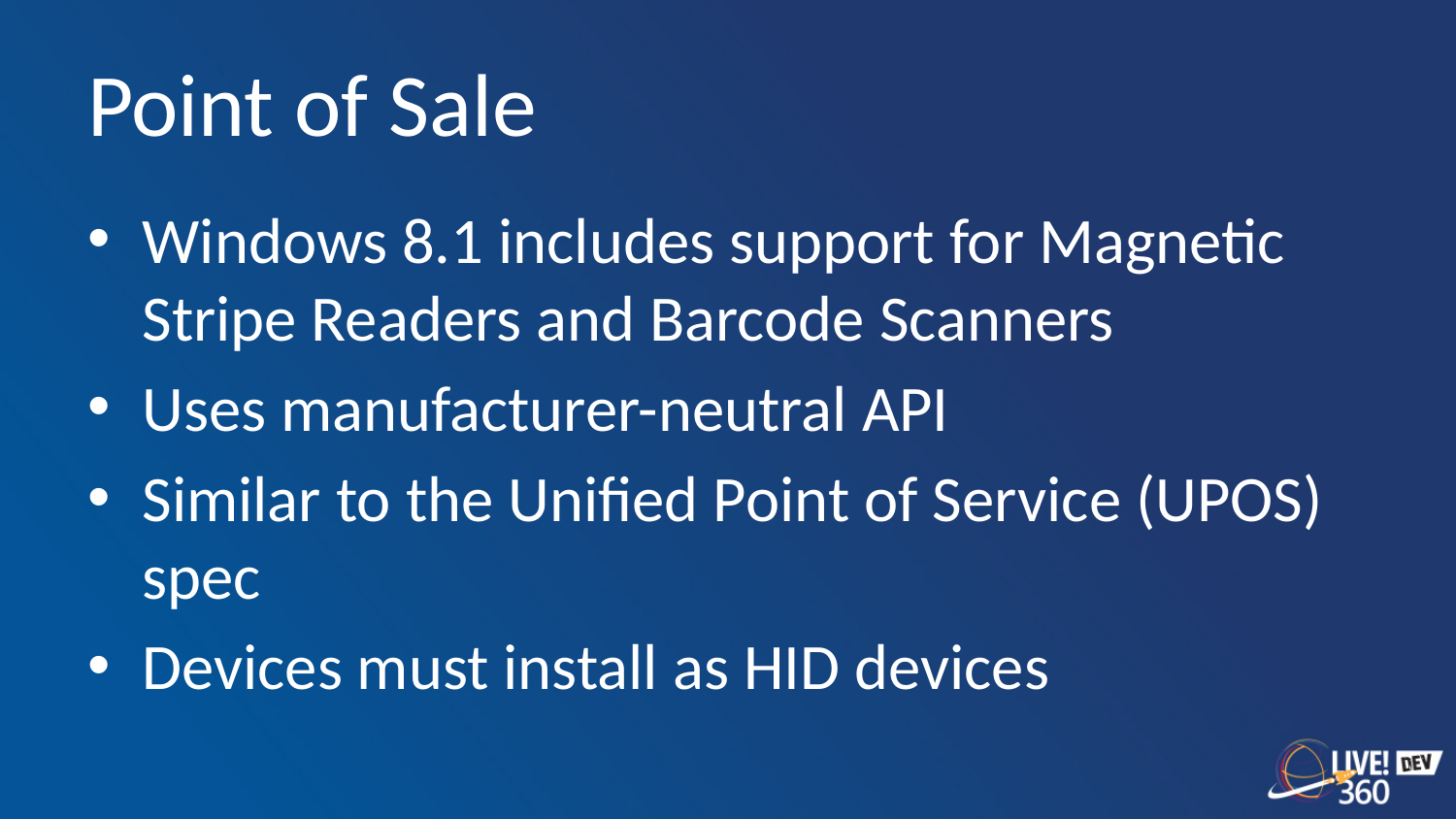

# Point of Sale
Windows 8.1 includes support for Magnetic Stripe Readers and Barcode Scanners
Uses manufacturer-neutral API
Similar to the Unified Point of Service (UPOS) spec
Devices must install as HID devices